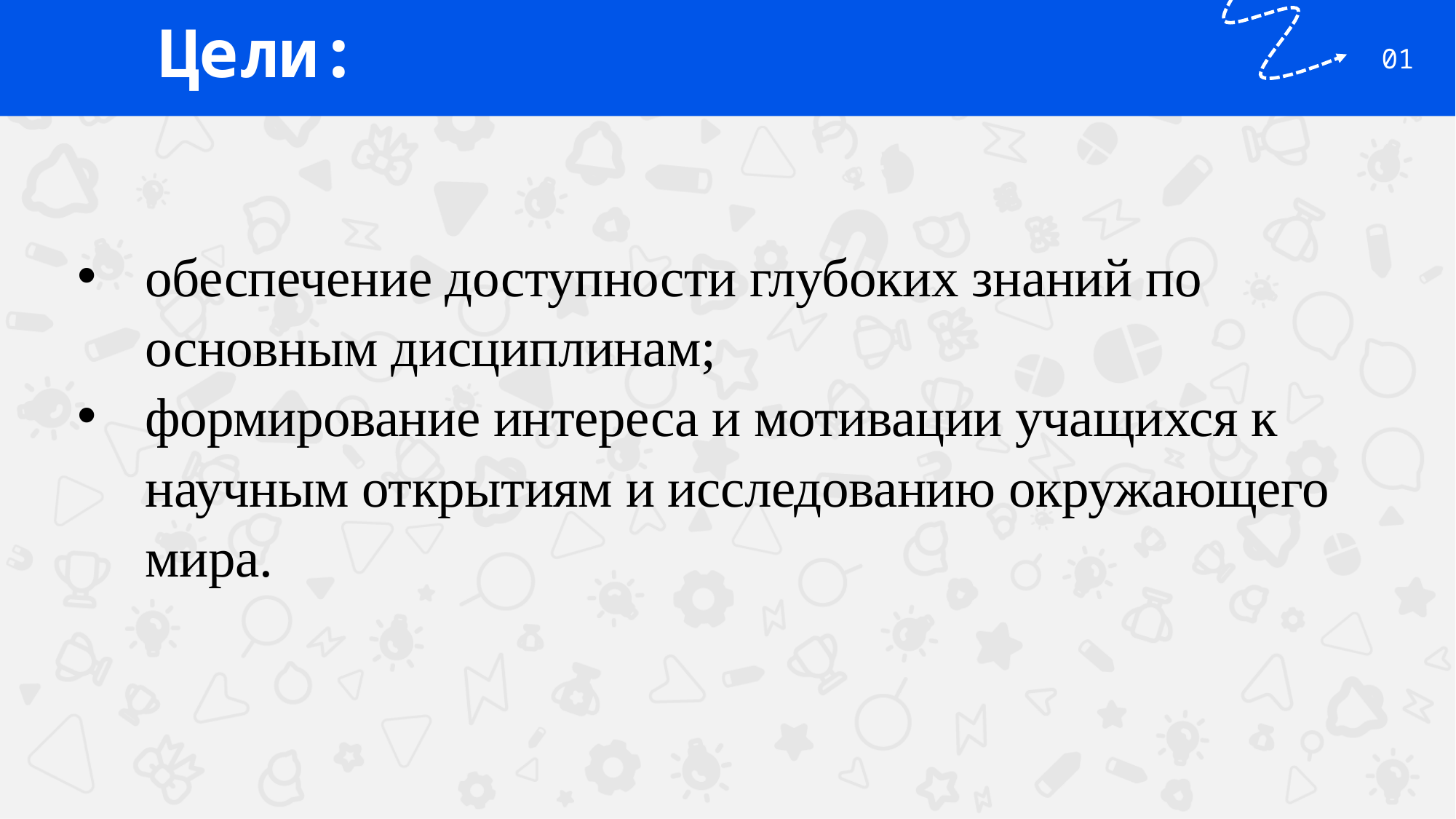

01
 Цели:
обеспечение доступности глубоких знаний по основным дисциплинам;
формирование интереса и мотивации учащихся к научным открытиям и исследованию окружающего мира.